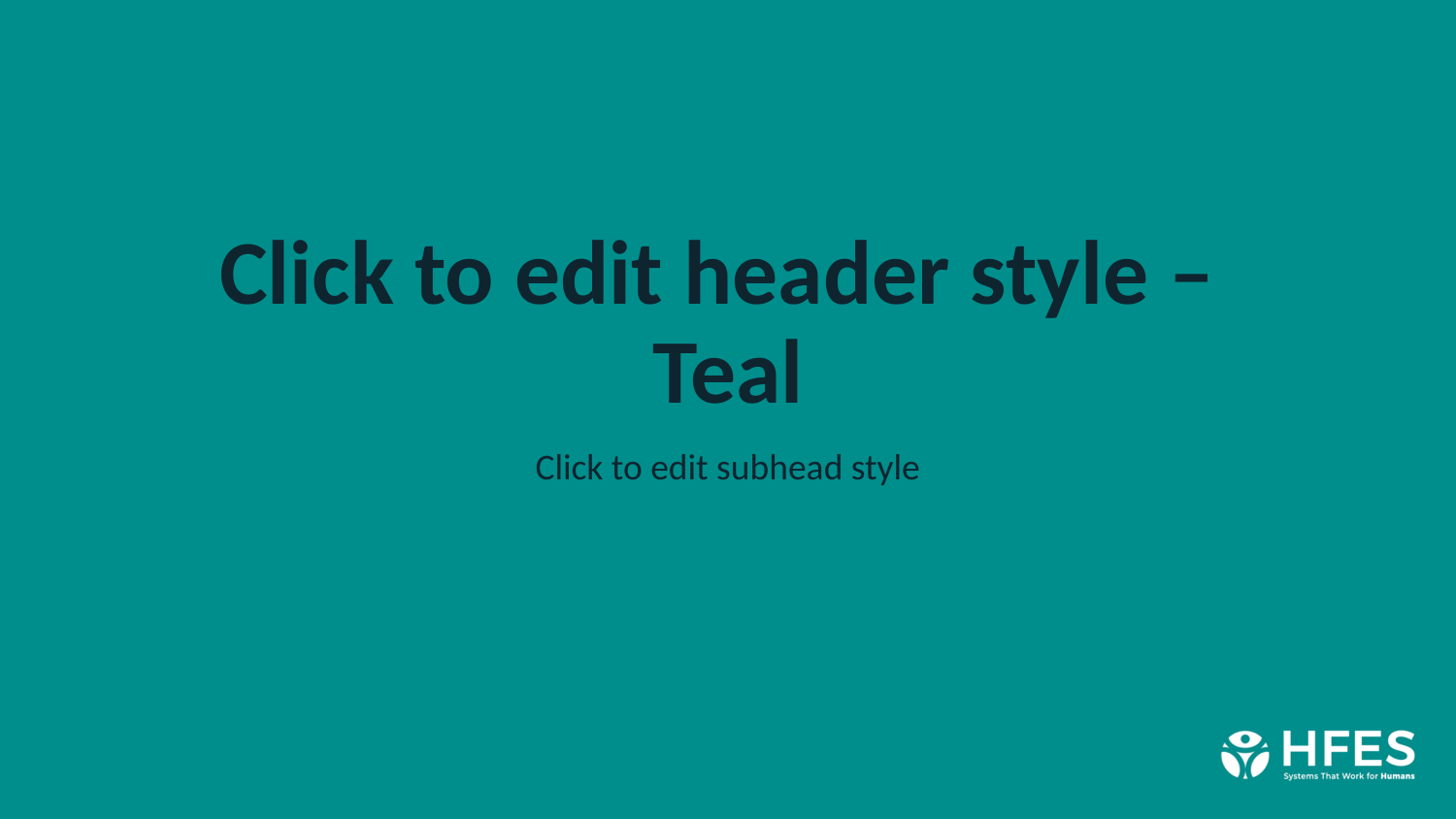

# Click to edit header style – Teal
Click to edit subhead style